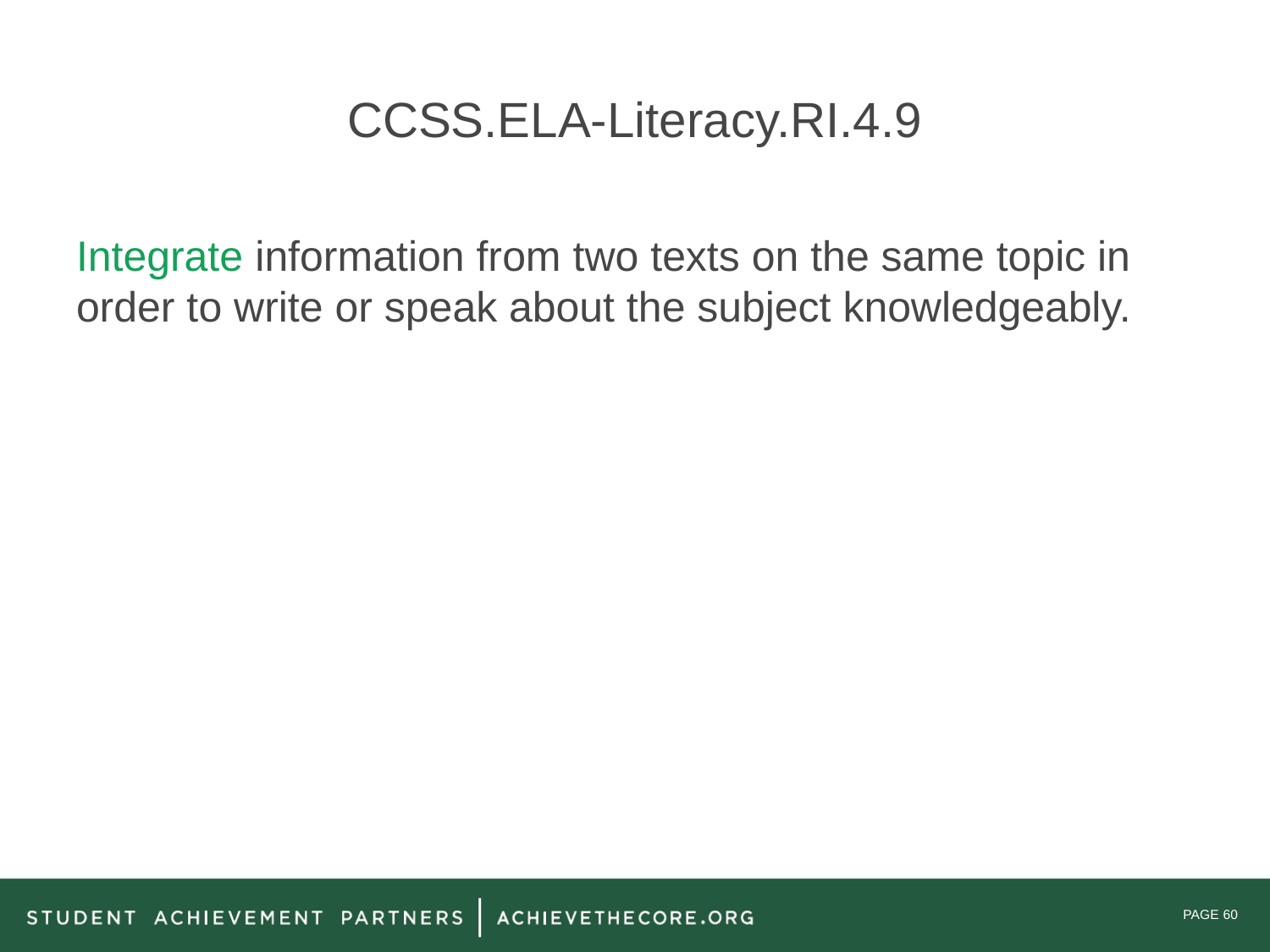

# CCSS.ELA-Literacy.RI.4.9
Integrate information from two texts on the same topic in order to write or speak about the subject knowledgeably.